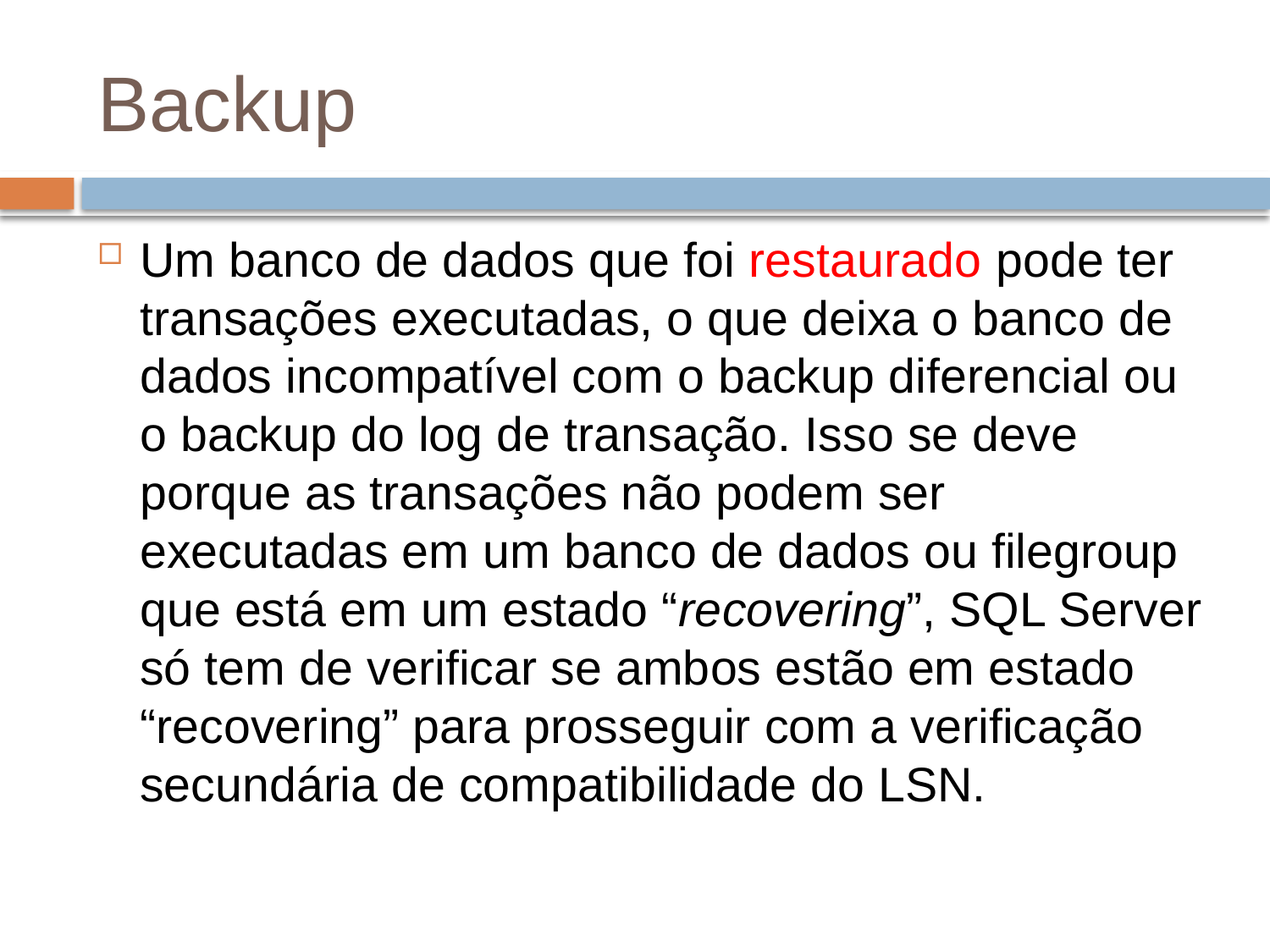

# Backup
Um banco de dados que foi restaurado pode ter transações executadas, o que deixa o banco de dados incompatível com o backup diferencial ou o backup do log de transação. Isso se deve porque as transações não podem ser executadas em um banco de dados ou filegroup que está em um estado “recovering”, SQL Server só tem de verificar se ambos estão em estado “recovering” para prosseguir com a verificação secundária de compatibilidade do LSN.